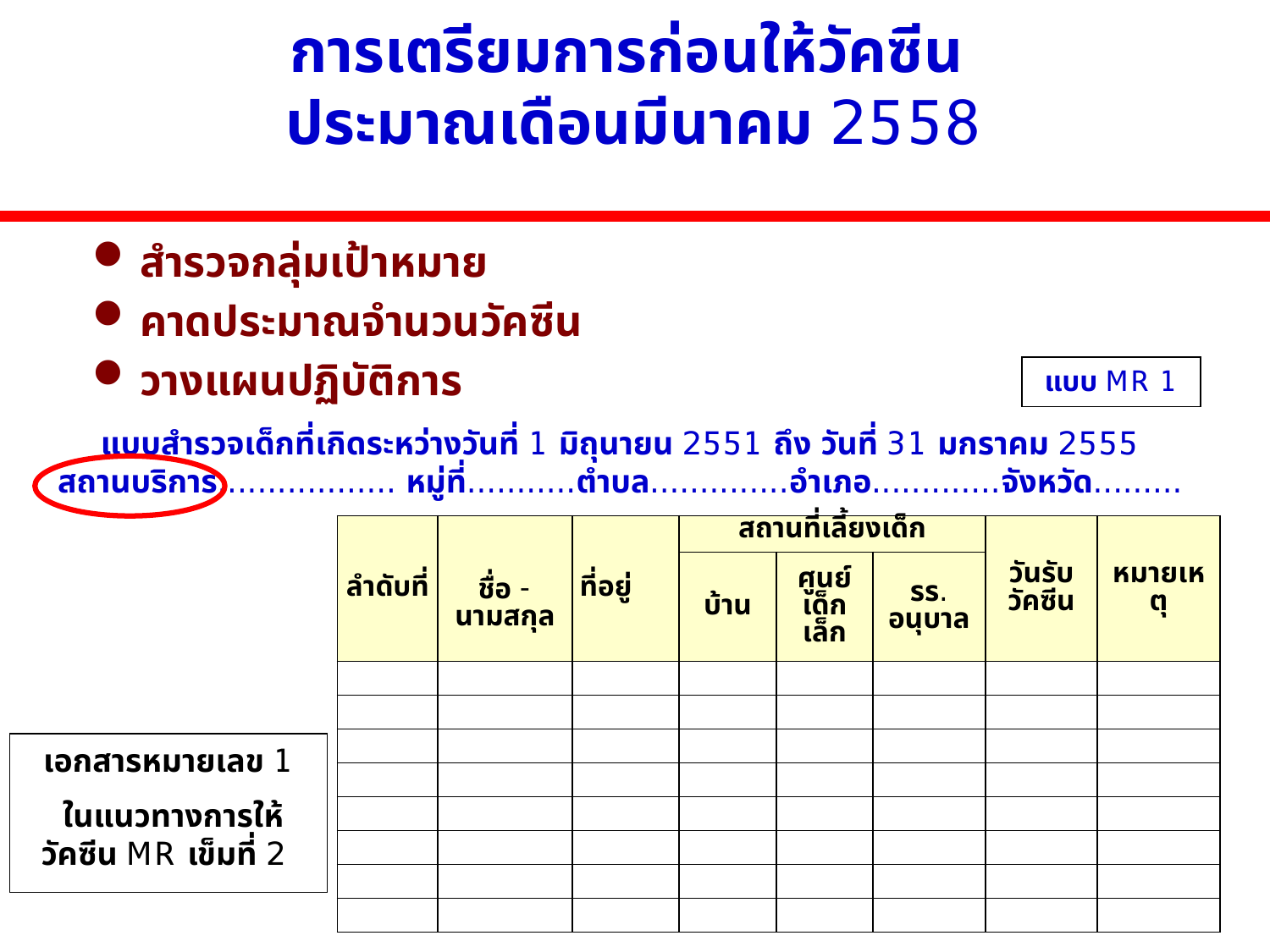

# การเตรียมการก่อนให้วัคซีน ประมาณเดือนมีนาคม 2558
สำรวจกลุ่มเป้าหมาย
คาดประมาณจำนวนวัคซีน
วางแผนปฏิบัติการ
แบบ MR 1
แบบสำรวจเด็กที่เกิดระหว่างวันที่ 1 มิถุนายน 2551 ถึง วันที่ 31 มกราคม 2555
สถานบริการ.................. หมู่ที่...........ตำบล..............อำเภอ.............จังหวัด.........

| ลำดับที่ | ชื่อ - นามสกุล | ที่อยู่ | สถานที่เลี้ยงเด็ก |  |  | วันรับวัคซีน | หมายเหตุ |
| --- | --- | --- | --- | --- | --- | --- | --- |
|  |  |  | บ้าน | ศูนย์เด็กเล็ก | รร. อนุบาล |  |  |
|  |  |  |  |  |  |  |  |
|  |  |  |  |  |  |  |  |
|  |  |  |  |  |  |  |  |
|  |  |  |  |  |  |  |  |
|  |  |  |  |  |  |  |  |
|  |  |  |  |  |  |  |  |
|  |  |  |  |  |  |  |  |
|  |  |  |  |  |  |  |  |
เอกสารหมายเลข 1
 ในแนวทางการให้วัคซีน MR เข็มที่ 2